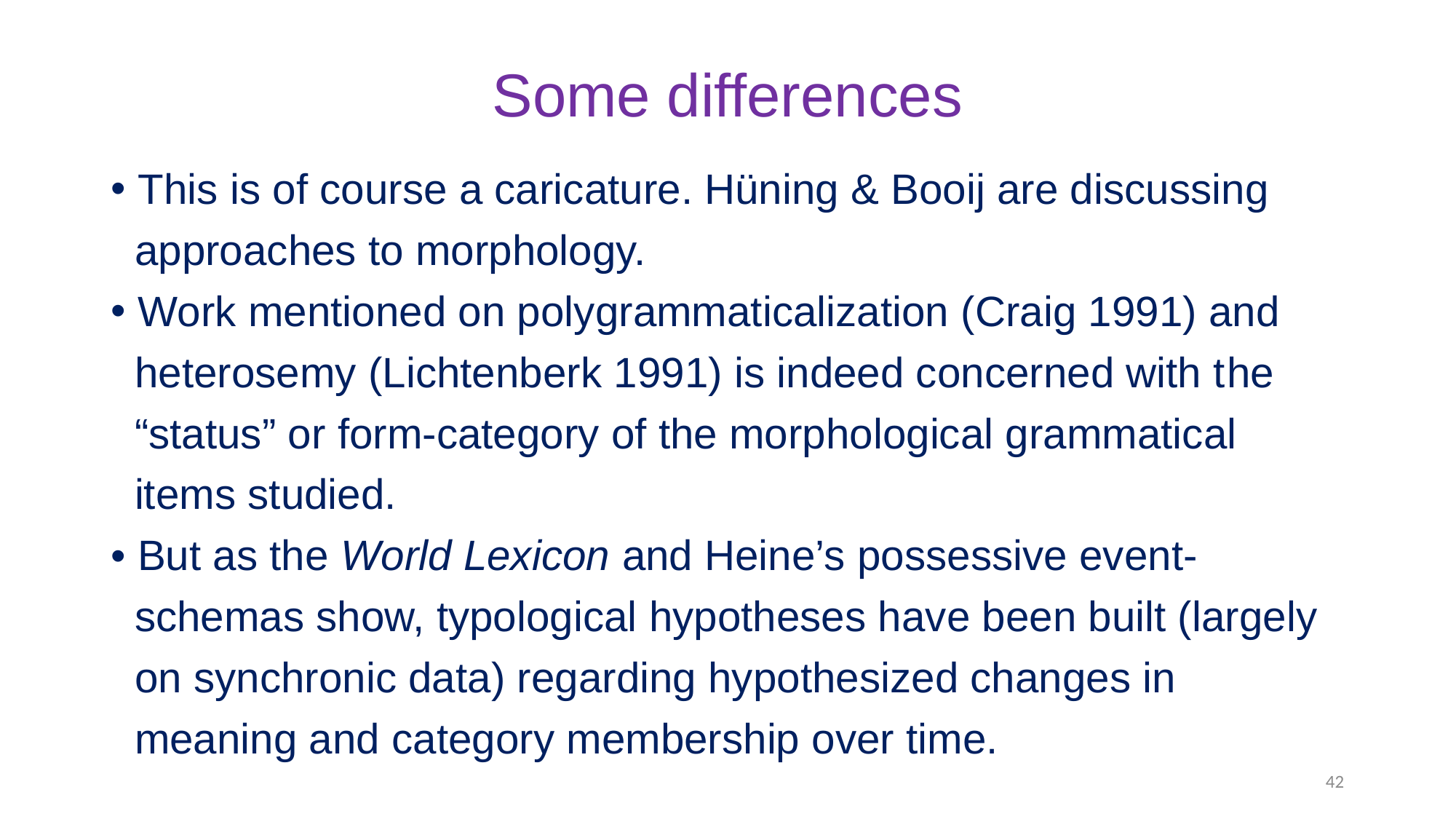

# Some differences
This is of course a caricature. Hüning & Booij are discussing
  approaches to morphology.
Work mentioned on polygrammaticalization (Craig 1991) and
  heterosemy (Lichtenberk 1991) is indeed concerned with the
  “status” or form-category of the morphological grammatical
  items studied.
• But as the World Lexicon and Heine’s possessive event-
  schemas show, typological hypotheses have been built (largely
  on synchronic data) regarding hypothesized changes in
  meaning and category membership over time.
42